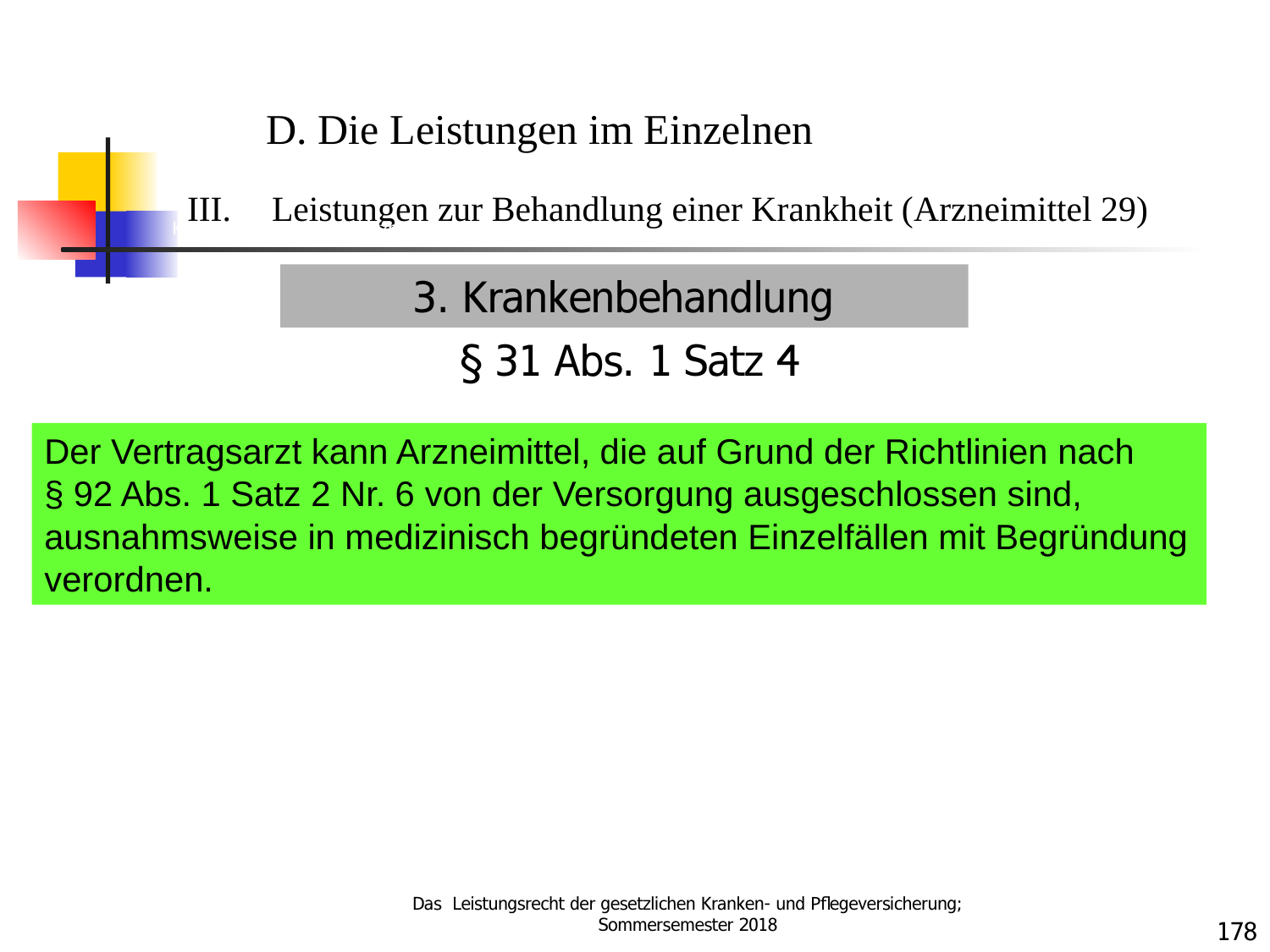

Krankenbehandlung 29 (Arzneimittel)
D. Die Leistungen im Einzelnen

Leistungen zur Behandlung einer Krankheit (Arzneimittel 29)
3. Krankenbehandlung
§ 31 Abs. 1 Satz 4
Der Vertragsarzt kann Arzneimittel, die auf Grund der Richtlinien nach § 92 Abs. 1 Satz 2 Nr. 6 von der Versorgung ausgeschlossen sind, ausnahmsweise in medizinisch begründeten Einzelfällen mit Begründung verordnen.
Krankheit
Das  Leistungsrecht der gesetzlichen Kranken- und Pflegeversicherung; Sommersemester 2018
178